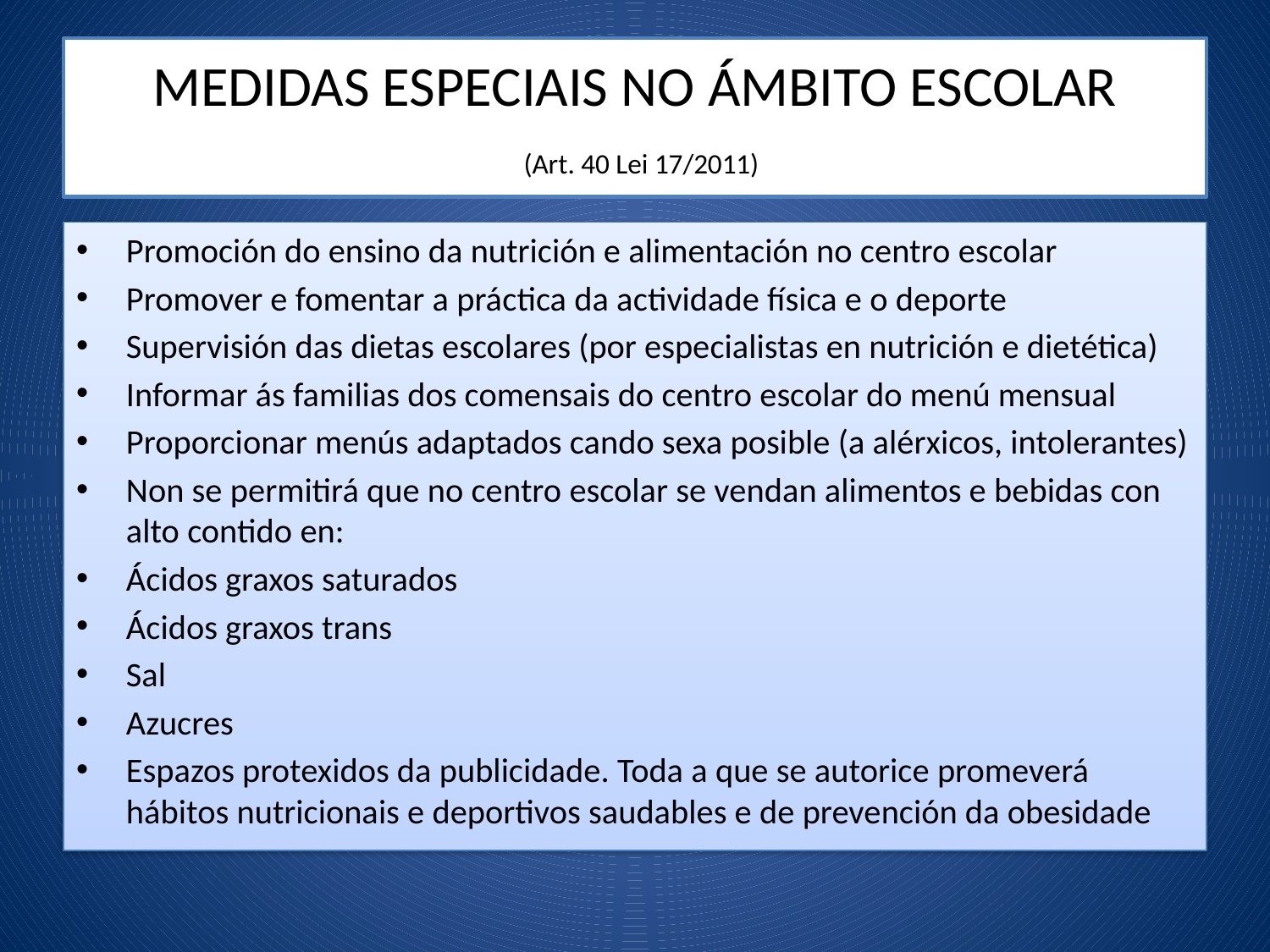

# MEDIDAS ESPECIAIS NO ÁMBITO ESCOLAR (Art. 40 Lei 17/2011)
Promoción do ensino da nutrición e alimentación no centro escolar
Promover e fomentar a práctica da actividade física e o deporte
Supervisión das dietas escolares (por especialistas en nutrición e dietética)
Informar ás familias dos comensais do centro escolar do menú mensual
Proporcionar menús adaptados cando sexa posible (a alérxicos, intolerantes)
Non se permitirá que no centro escolar se vendan alimentos e bebidas con alto contido en:
Ácidos graxos saturados
Ácidos graxos trans
Sal
Azucres
Espazos protexidos da publicidade. Toda a que se autorice promeverá hábitos nutricionais e deportivos saudables e de prevención da obesidade